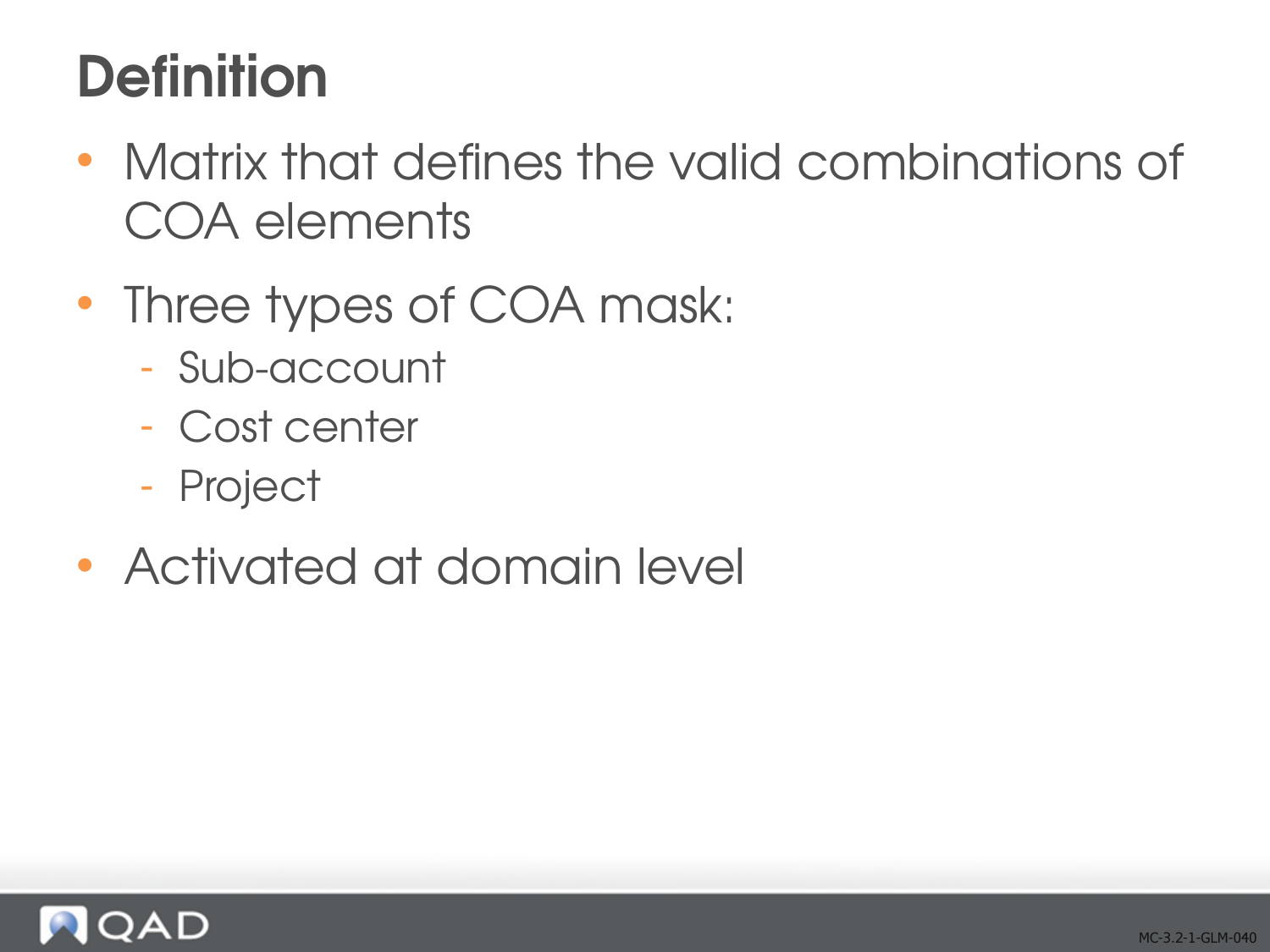

# Definition
Matrix that defines the valid combinations of COA elements
Three types of COA mask:
Sub-account
Cost center
Project
Activated at domain level

MC-3.2-1-GLM-040